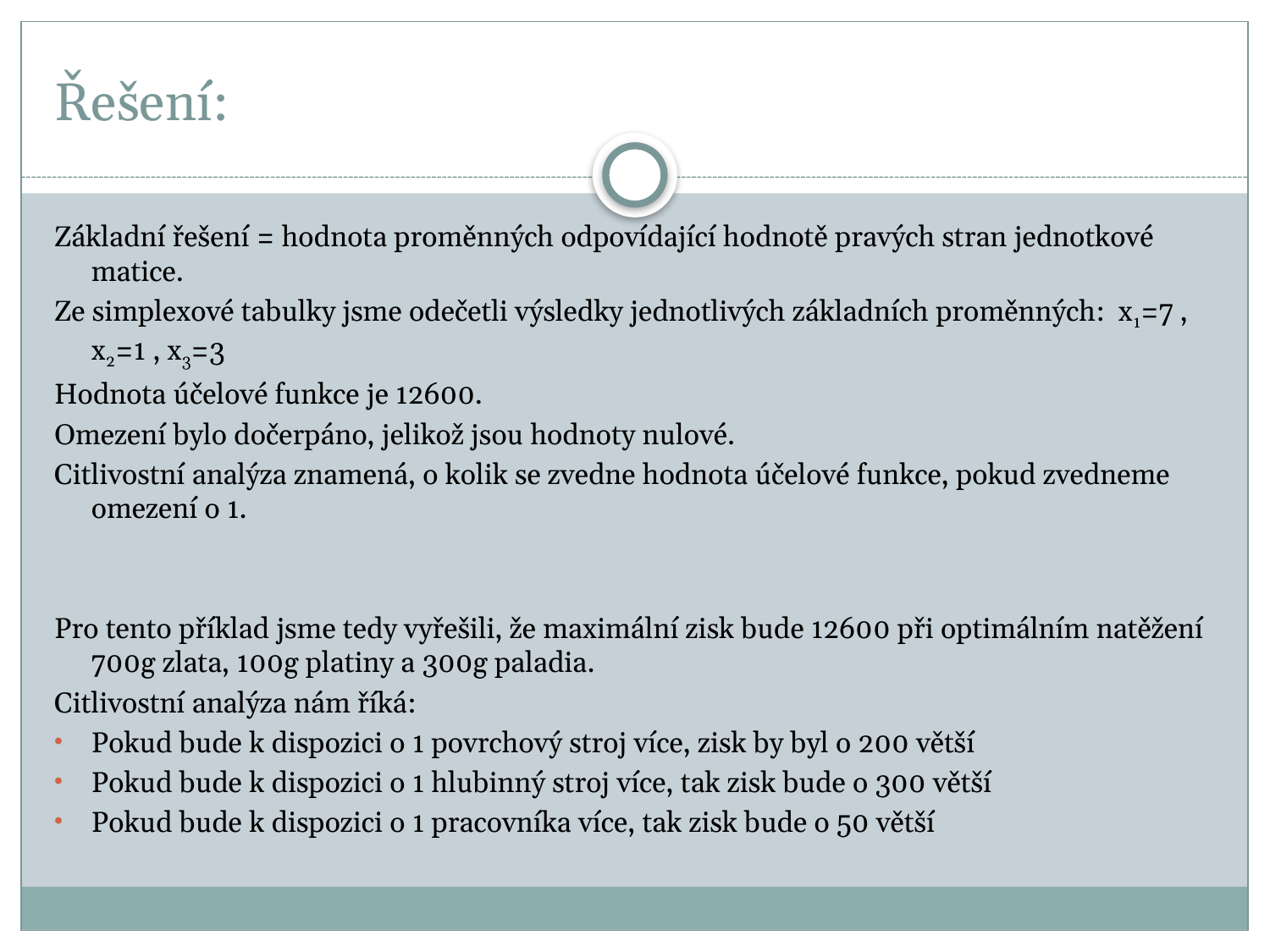

# Řešení:
Základní řešení = hodnota proměnných odpovídající hodnotě pravých stran jednotkové matice.
Ze simplexové tabulky jsme odečetli výsledky jednotlivých základních proměnných:  x1=7 , x2=1 , x3=3
Hodnota účelové funkce je 12600.
Omezení bylo dočerpáno, jelikož jsou hodnoty nulové.
Citlivostní analýza znamená, o kolik se zvedne hodnota účelové funkce, pokud zvedneme omezení o 1.

Pro tento příklad jsme tedy vyřešili, že maximální zisk bude 12600 při optimálním natěžení 700g zlata, 100g platiny a 300g paladia.
Citlivostní analýza nám říká:
Pokud bude k dispozici o 1 povrchový stroj více, zisk by byl o 200 větší
Pokud bude k dispozici o 1 hlubinný stroj více, tak zisk bude o 300 větší
Pokud bude k dispozici o 1 pracovníka více, tak zisk bude o 50 větší